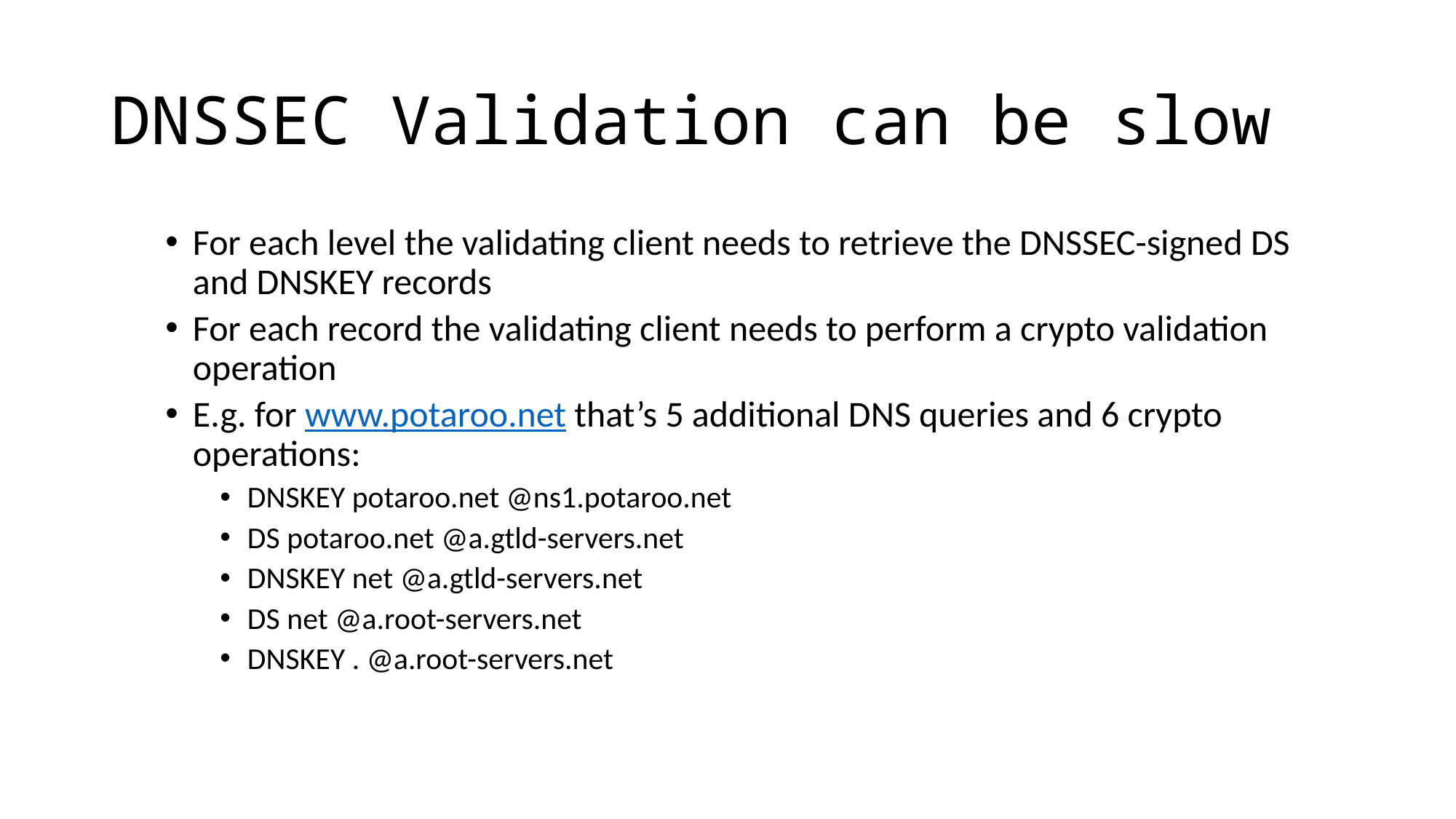

# DNSSEC Validation can be slow
For each level the validating client needs to retrieve the DNSSEC-signed DS and DNSKEY records
For each record the validating client needs to perform a crypto validation operation
E.g. for www.potaroo.net that’s 5 additional DNS queries and 6 crypto operations:
DNSKEY potaroo.net @ns1.potaroo.net
DS potaroo.net @a.gtld-servers.net
DNSKEY net @a.gtld-servers.net
DS net @a.root-servers.net
DNSKEY . @a.root-servers.net